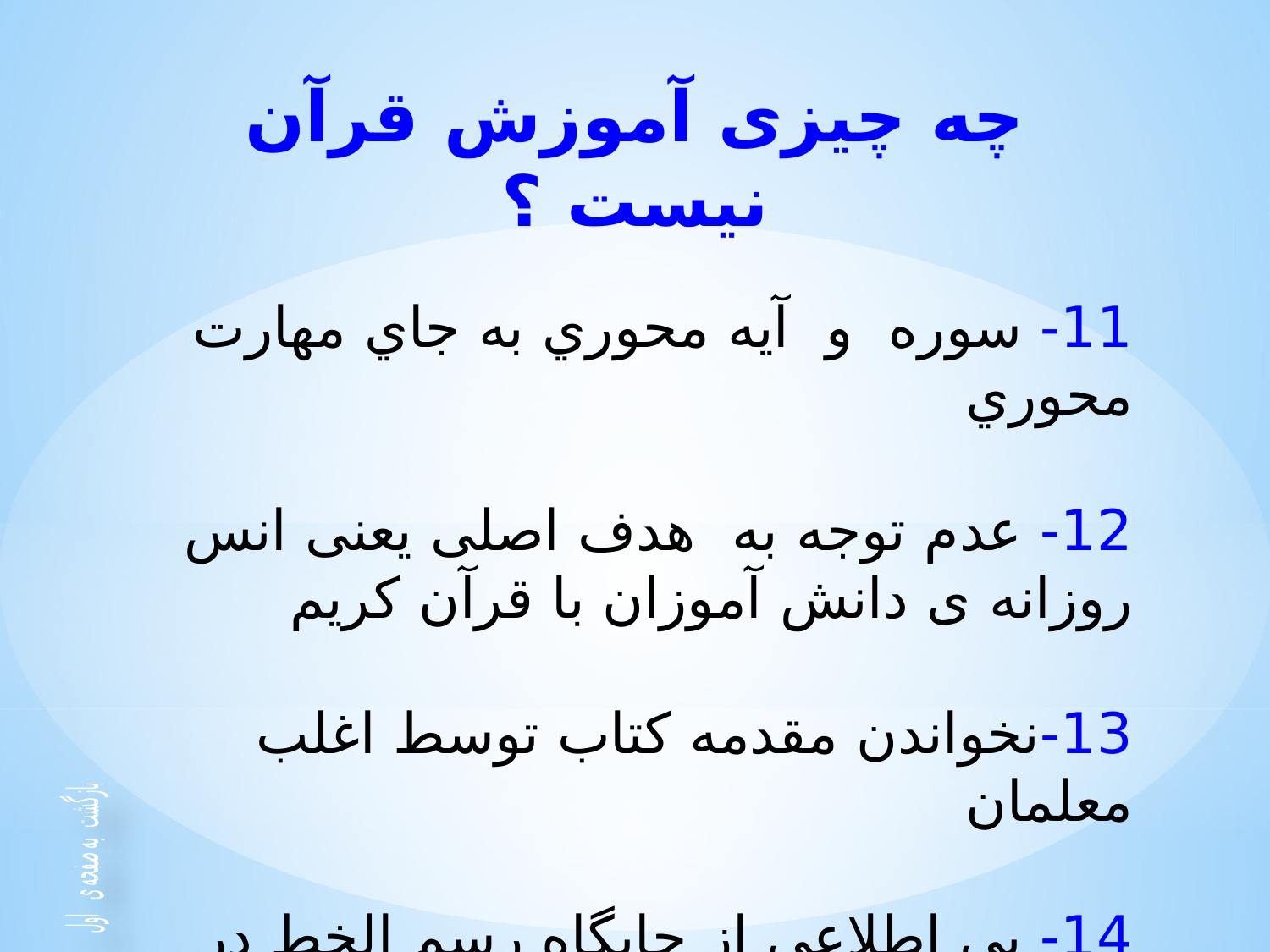

چه چيزی آموزش قرآن نيست ؟

11- سوره  و  آيه محوري به جاي مهارت محوري

12- عدم توجه به  هدف اصلی يعنی انس روزانه ی دانش آموزان با قرآن کريم

13-نخواندن مقدمه كتاب توسط اغلب معلمان

14- بی اطلاعی از جايگاه رسم الخط در آموزش روخوانی و نيز انس با قرآن

15-عدم تسلط عملي   به روش های آموزش

بازگشت   به صفحه ی    اول